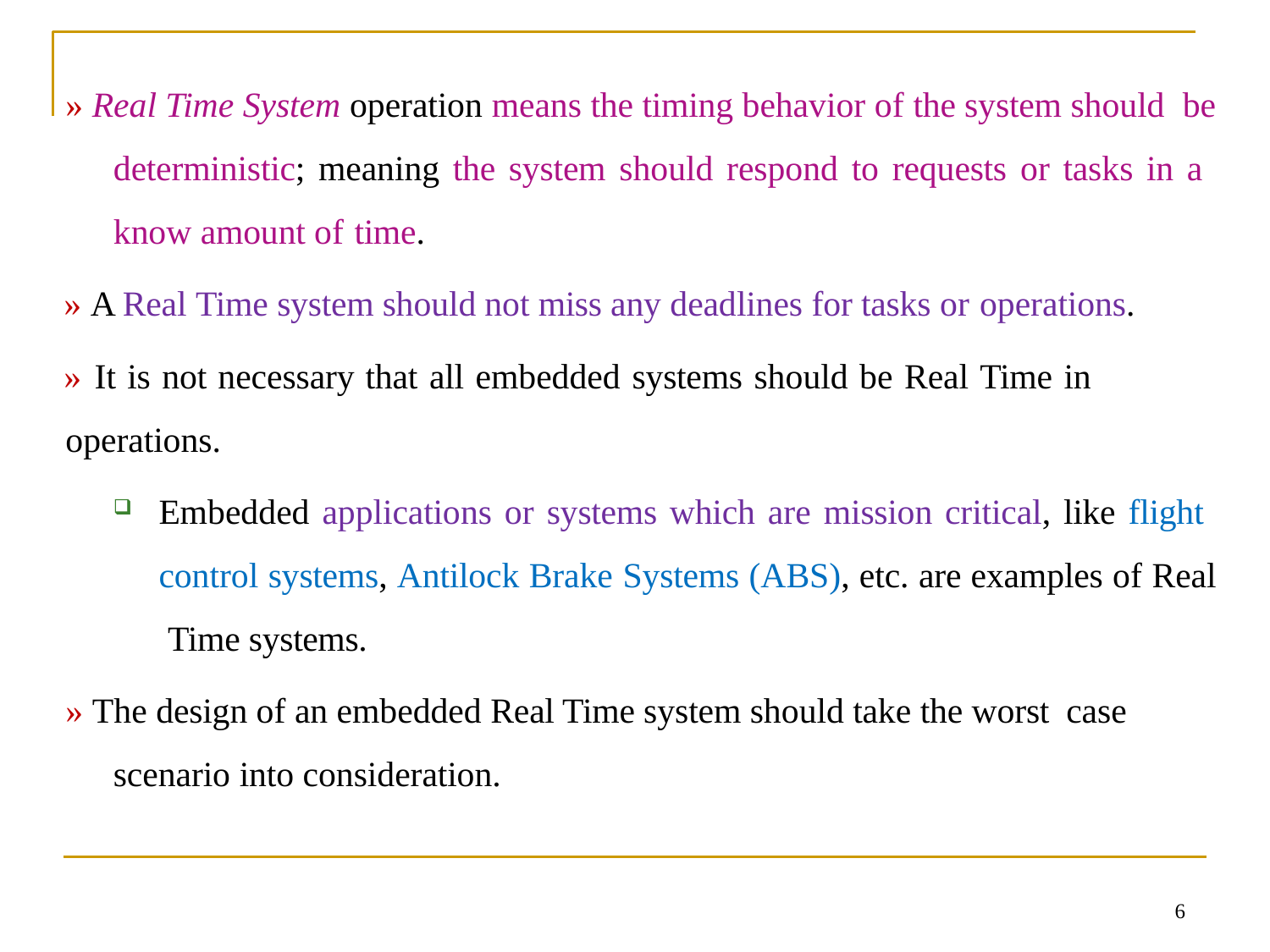

» Real Time System operation means the timing behavior of the system should  be deterministic; meaning the system should respond to requests or tasks in a  know amount of time.
» A Real Time system should not miss any deadlines for tasks or operations.
» It is not necessary that all embedded systems should be Real Time in
operations.
Embedded applications or systems which are mission critical, like flight  control systems, Antilock Brake Systems (ABS), etc. are examples of Real  Time systems.
» The design of an embedded Real Time system should take the worst case
scenario into consideration.
6